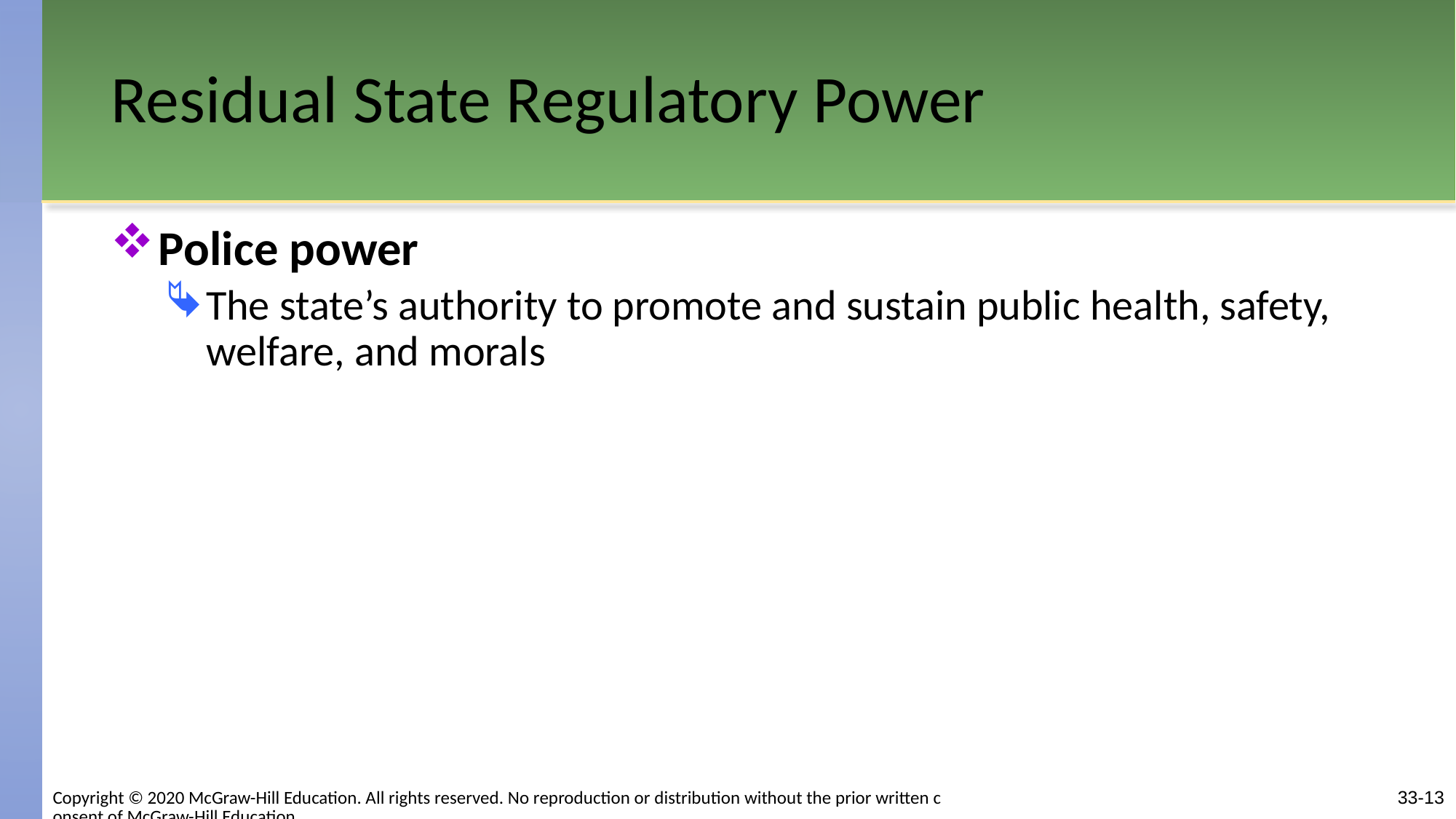

# Residual State Regulatory Power
Police power
The state’s authority to promote and sustain public health, safety, welfare, and morals
Copyright © 2020 McGraw-Hill Education. All rights reserved. No reproduction or distribution without the prior written consent of McGraw-Hill Education.
33-13